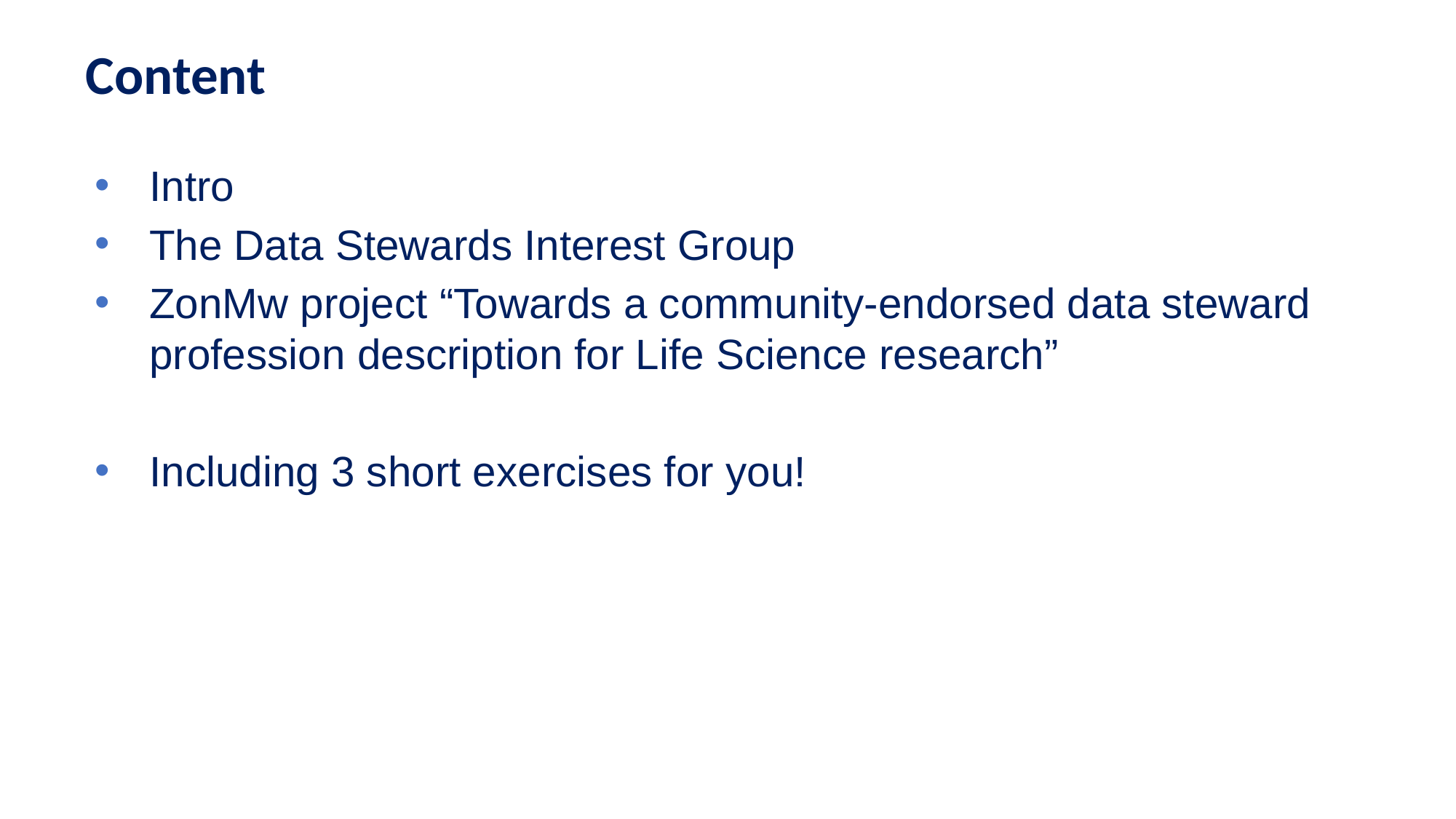

# Content
Intro
The Data Stewards Interest Group
ZonMw project “Towards a community-endorsed data steward profession description for Life Science research”

Including 3 short exercises for you!